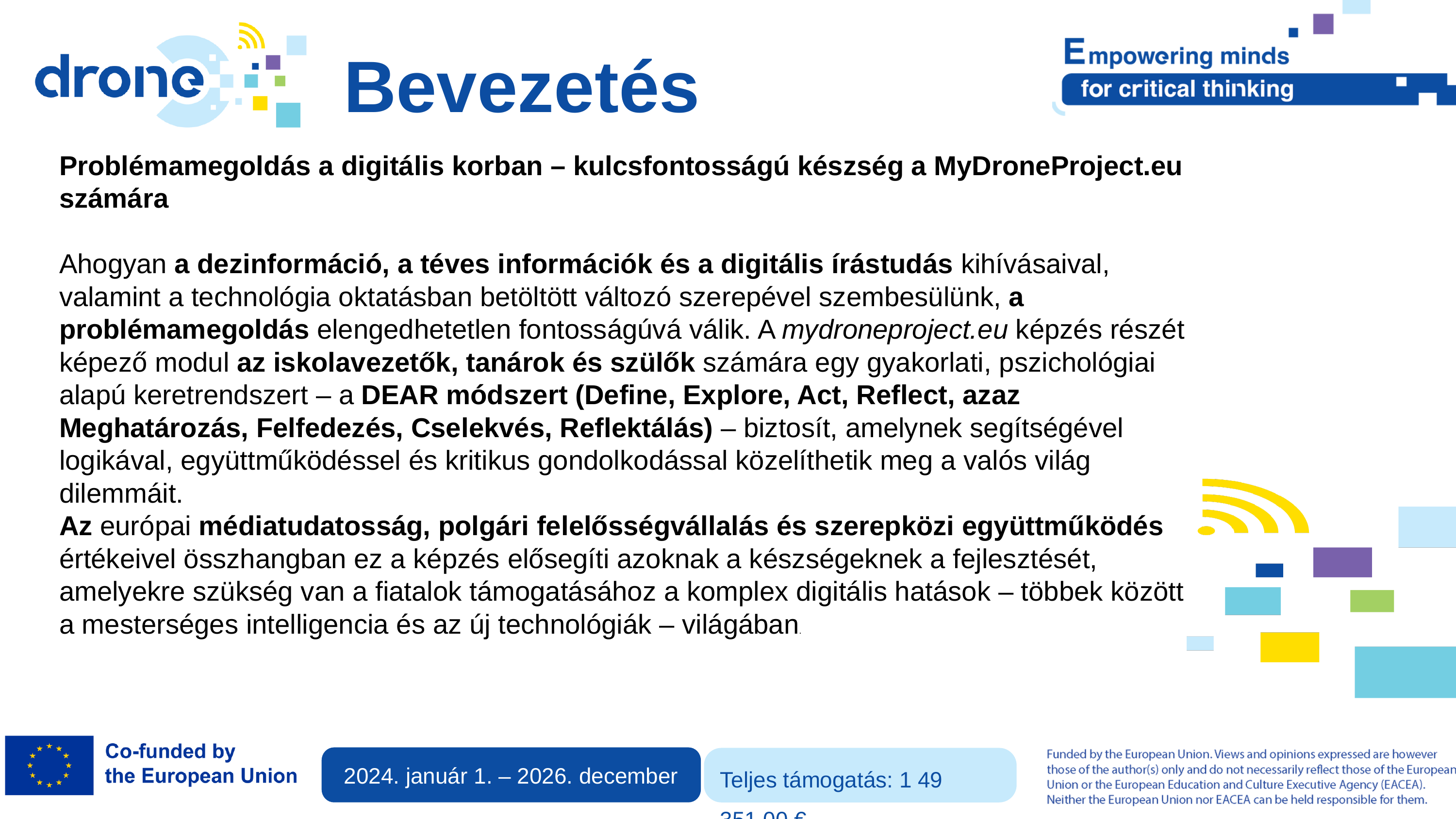

Bevezetés
Problémamegoldás a digitális korban – kulcsfontosságú készség a MyDroneProject.eu számára

Ahogyan a dezinformáció, a téves információk és a digitális írástudás kihívásaival, valamint a technológia oktatásban betöltött változó szerepével szembesülünk, a problémamegoldás elengedhetetlen fontosságúvá válik. A mydroneproject.eu képzés részét képező modul az iskolavezetők, tanárok és szülők számára egy gyakorlati, pszichológiai alapú keretrendszert – a DEAR módszert (Define, Explore, Act, Reflect, azaz Meghatározás, Felfedezés, Cselekvés, Reflektálás) – biztosít, amelynek segítségével logikával, együttműködéssel és kritikus gondolkodással közelíthetik meg a valós világ dilemmáit.
Az európai médiatudatosság, polgári felelősségvállalás és szerepközi együttműködés értékeivel összhangban ez a képzés elősegíti azoknak a készségeknek a fejlesztését, amelyekre szükség van a fiatalok támogatásához a komplex digitális hatások – többek között a mesterséges intelligencia és az új technológiák – világában.

2024. január 1. – 2026. december 31.
Teljes támogatás: 1 49 351,00 €